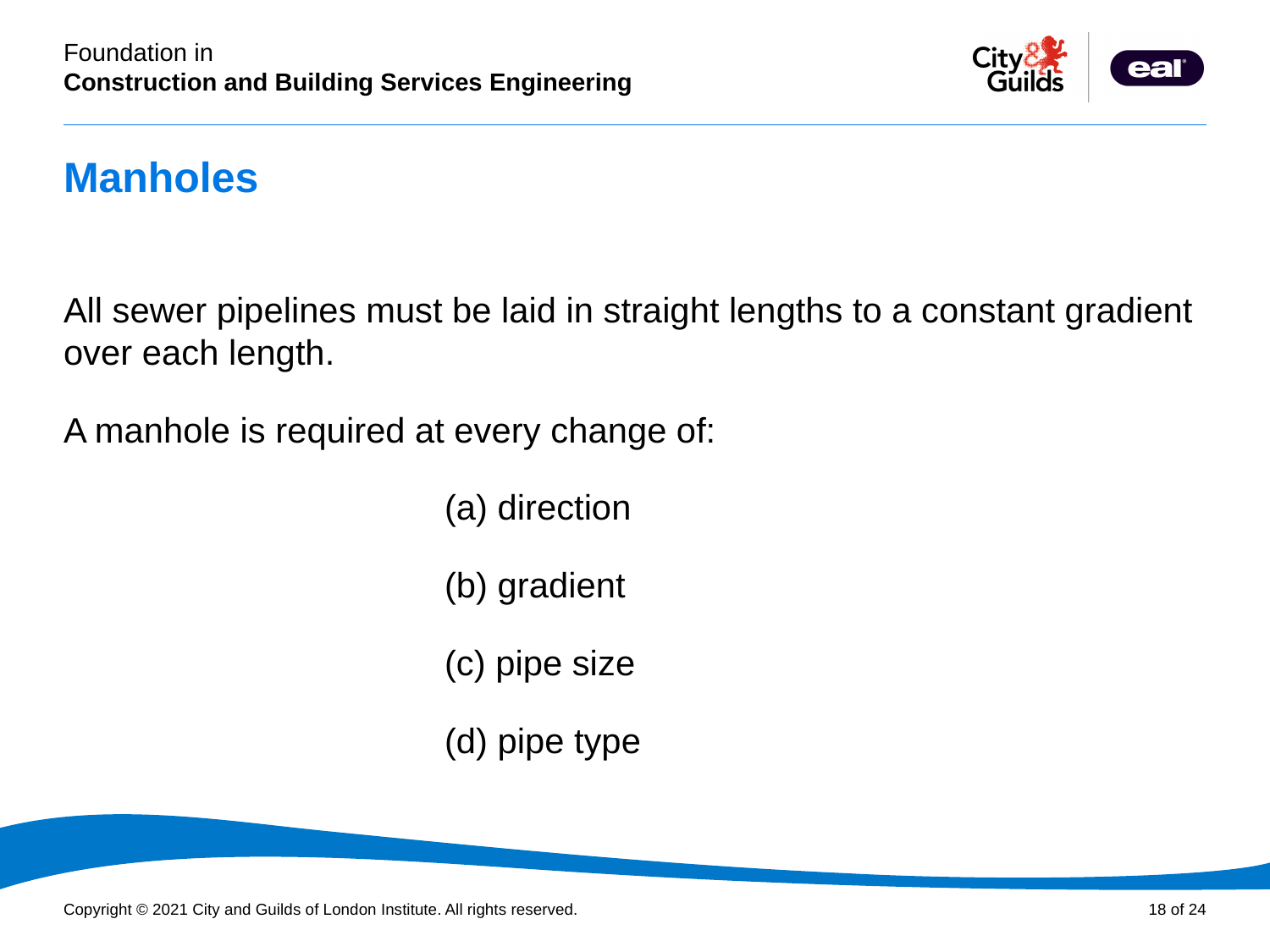

# Manholes

All sewer pipelines must be laid in straight lengths to a constant gradient over each length.
A manhole is required at every change of:
			(a) direction
			(b) gradient
			(c) pipe size
			(d) pipe type